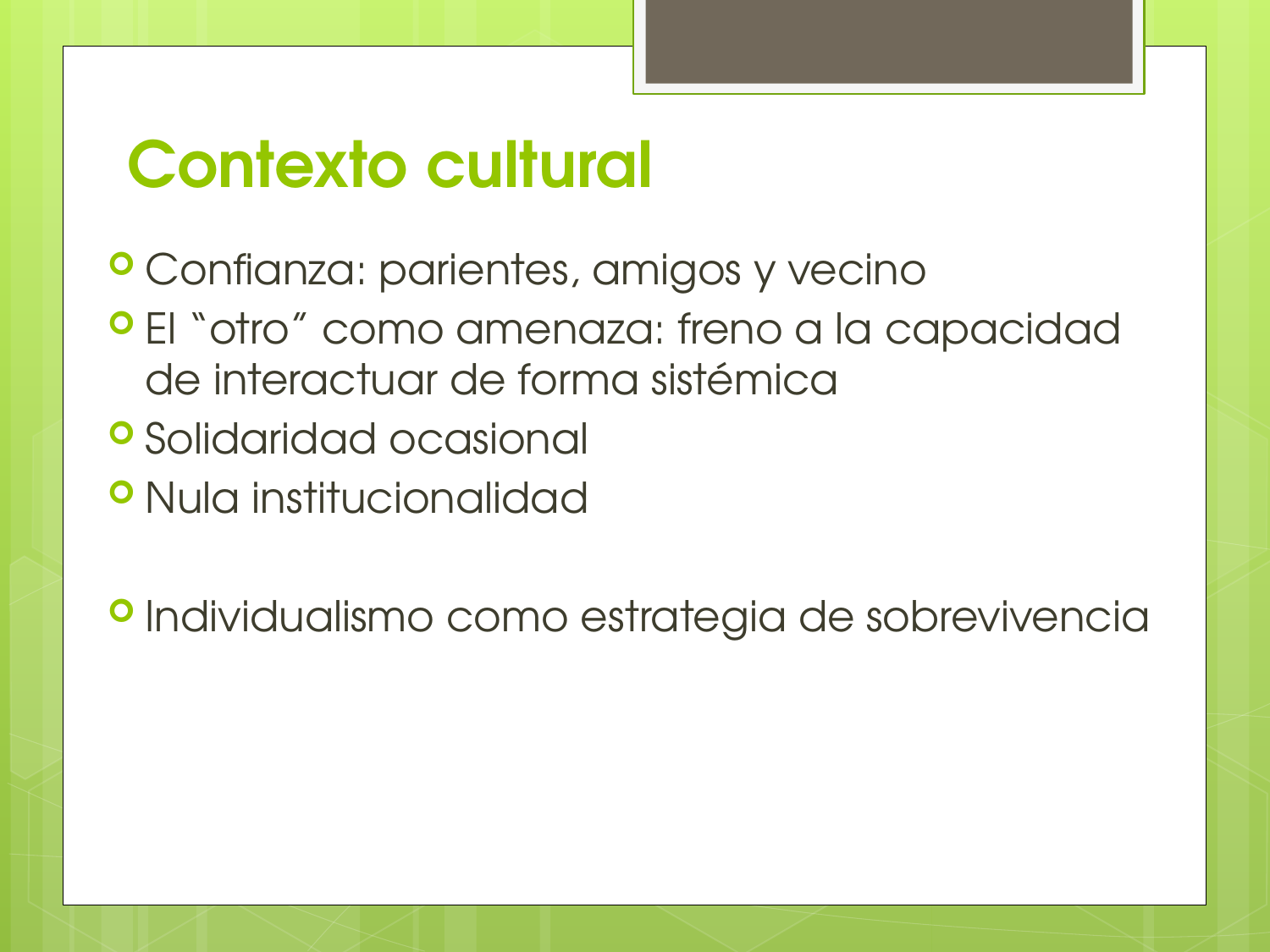

# Contexto cultural
Confianza: parientes, amigos y vecino
El “otro” como amenaza: freno a la capacidad de interactuar de forma sistémica
Solidaridad ocasional
Nula institucionalidad

Individualismo como estrategia de sobrevivencia